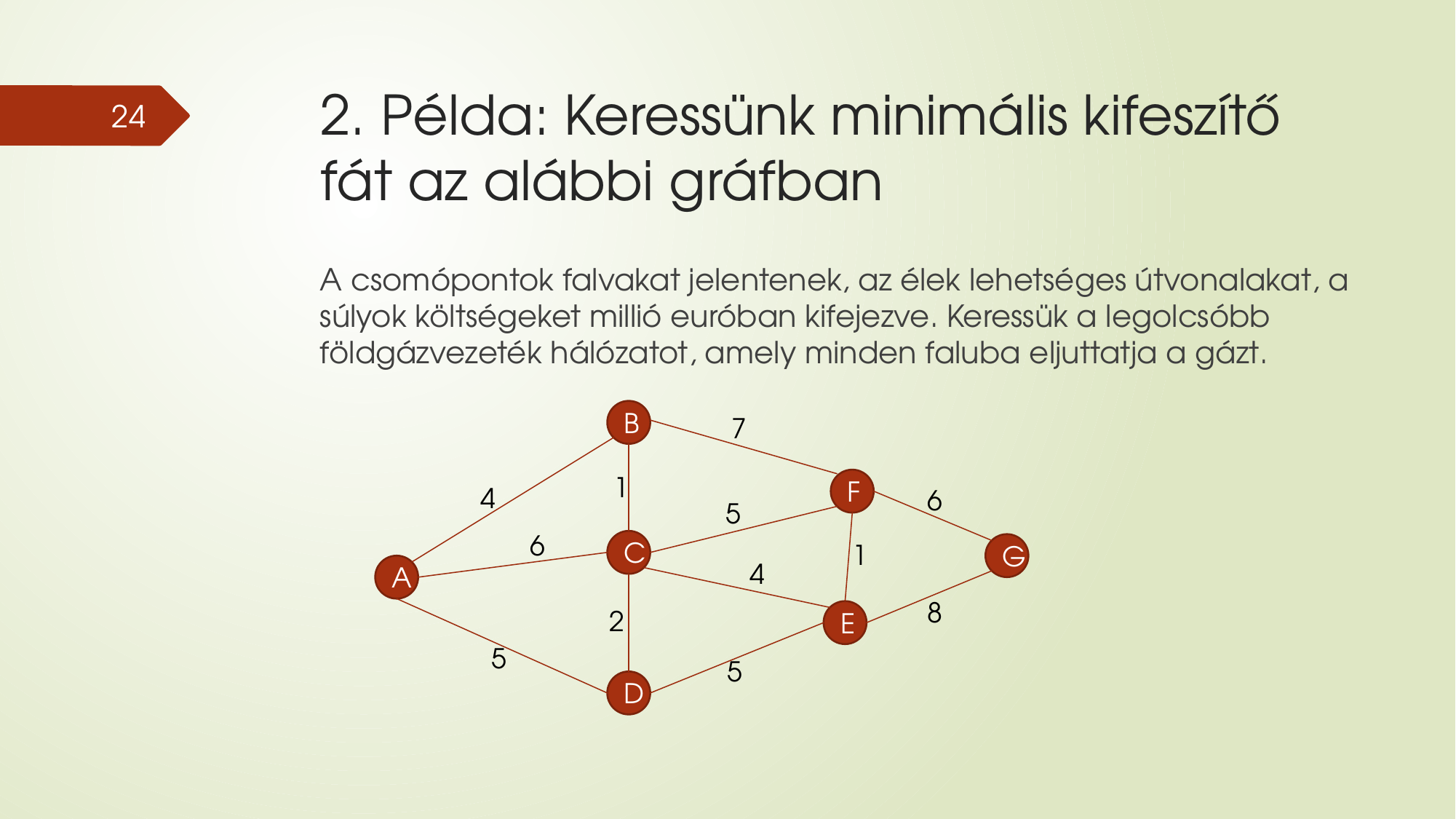

# 2. Példa: Keressünk minimális kifeszítő fát az alábbi gráfban
24
A csomópontok falvakat jelentenek, az élek lehetséges útvonalakat, a súlyok költségeket millió euróban kifejezve. Keressük a legolcsóbb földgázvezeték hálózatot, amely minden faluba eljuttatja a gázt.
B
7
1
F
4
6
5
6
C
1
G
4
A
8
2
E
5
5
D